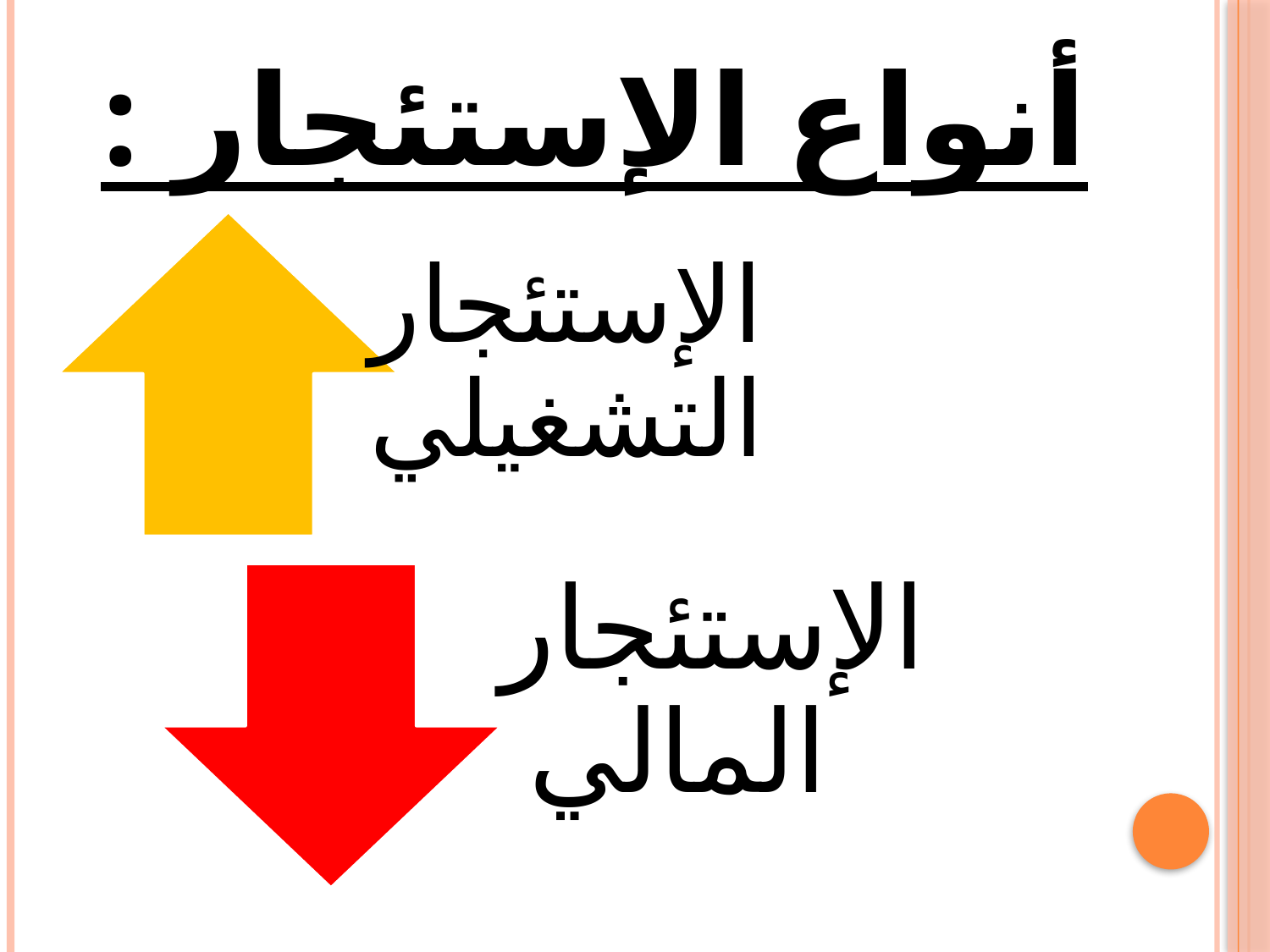

# أنواع الإستئجار :
 الإستئجار التشغيلي
الإستئجار المالي